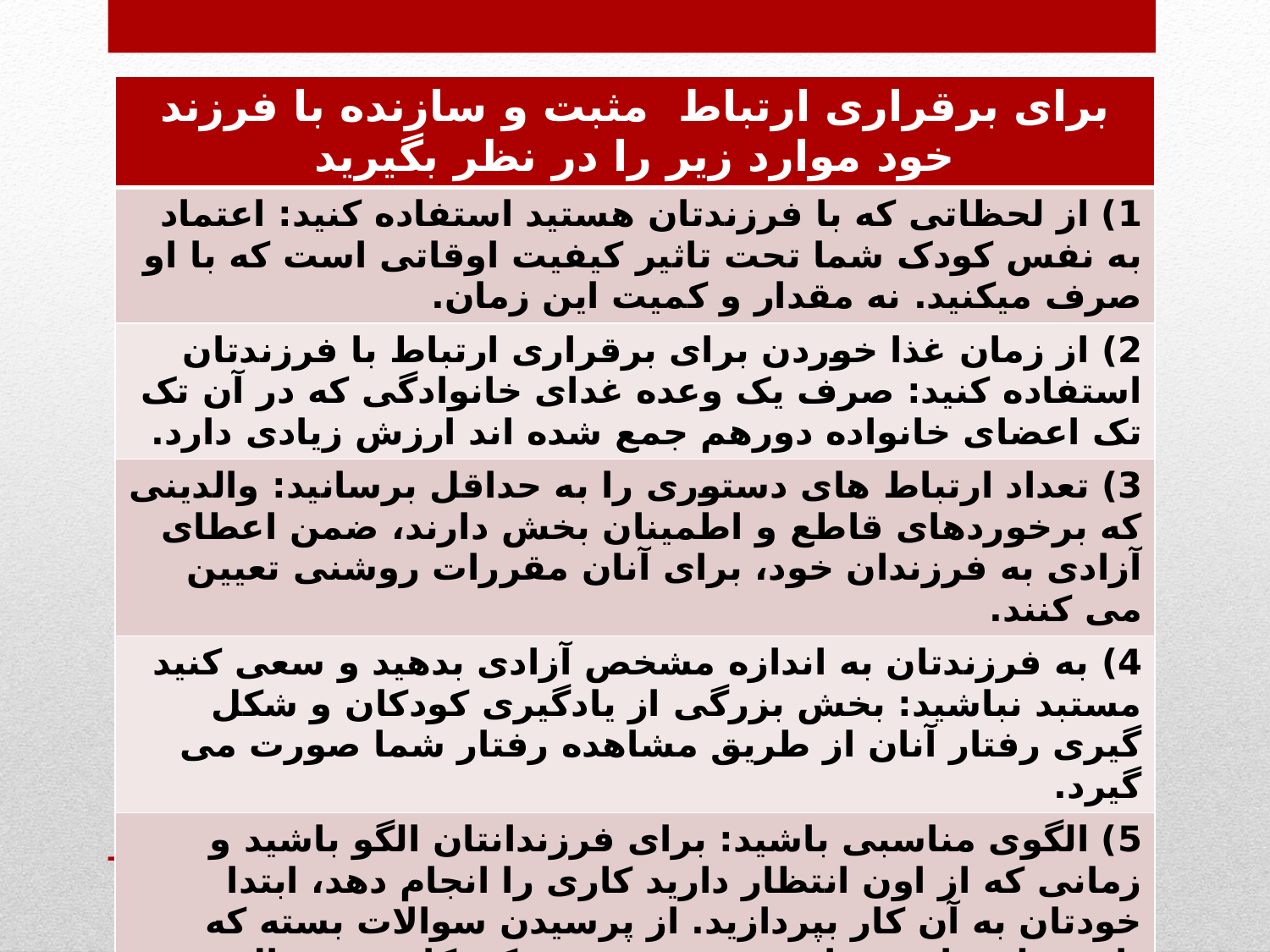

| برای برقراری ارتباط مثبت و سازنده با فرزند خود موارد زیر را در نظر بگیرید |
| --- |
| 1) از لحظاتی که با فرزندتان هستید استفاده کنید: اعتماد به نفس کودک شما تحت تاثیر کیفیت اوقاتی است که با او صرف میکنید. نه مقدار و کمیت این زمان. |
| 2) از زمان غذا خوردن برای برقراری ارتباط با فرزندتان استفاده کنید: صرف یک وعده غدای خانوادگی که در آن تک تک اعضای خانواده دورهم جمع شده اند ارزش زیادی دارد. |
| 3) تعداد ارتباط های دستوری را به حداقل برسانید: والدینی که برخوردهای قاطع و اطمینان بخش دارند، ضمن اعطای آزادی به فرزندان خود، برای آنان مقررات روشنی تعیین می کنند. |
| 4) به فرزندتان به اندازه مشخص آزادی بدهید و سعی کنید مستبد نباشید: بخش بزرگی از یادگیری کودکان و شکل گیری رفتار آنان از طریق مشاهده رفتار شما صورت می گیرد. |
| 5) الگوی مناسبی باشید: برای فرزندانتان الگو باشید و زمانی که از اون انتظار دارید کاری را انجام دهد، ابتدا خودتان به آن کار بپردازید. از پرسیدن سوالات بسته که پاسخ بلی یا خیر دارند به خصوص در کودکان خردسال خودداری کنیدزیرا کودکان تمایل دارند پاسخی بدهند که شنونده را از آنان خشنود سازد. |